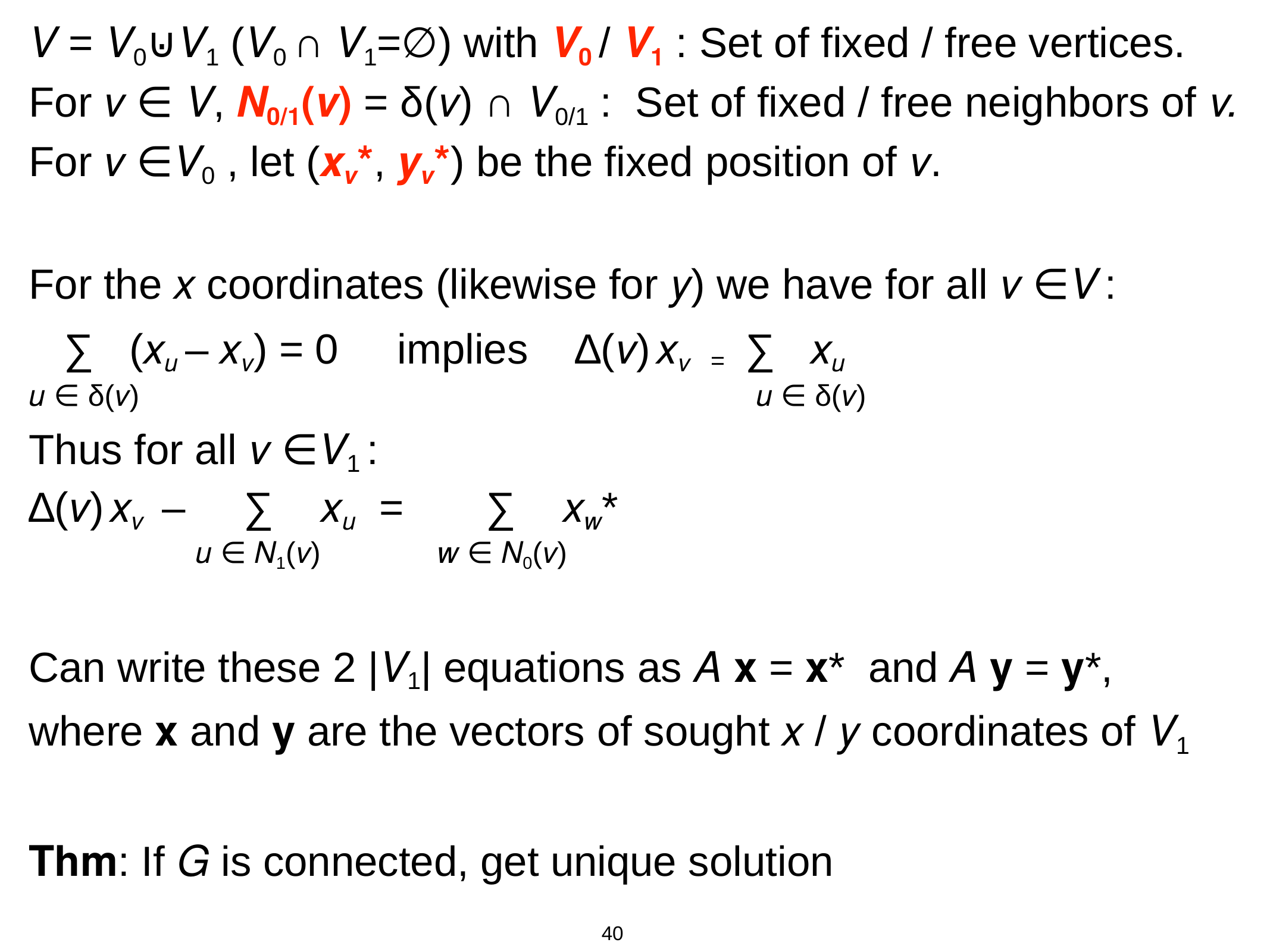

V = V0⊍V1 (V0 ∩ V1=∅) with V0 / V1 : Set of fixed / free vertices.
For v ∈ V, N0/1(v) = δ(v) ∩ V0/1 :  Set of fixed / free neighbors of v.
For v ∈V0 , let (xv*, yv*) be the fixed position of v.

For the x coordinates (likewise for y) we have for all v ∈V :
   ∑   (xu – xv) = 0     implies    ∆(v) xv   =   ∑   xu
u ∈ δ(v)                                                                          u ∈ δ(v)
Thus for all v ∈V1 :
∆(v) xv  –     ∑    xu  =       ∑    xw*
                    u ∈ N1(v)              w ∈ N0(v)

Can write these 2 |V1| equations as A x = x*  and A y = y*,
where x and y are the vectors of sought x / y coordinates of V1

Thm: If G is connected, get unique solution
40